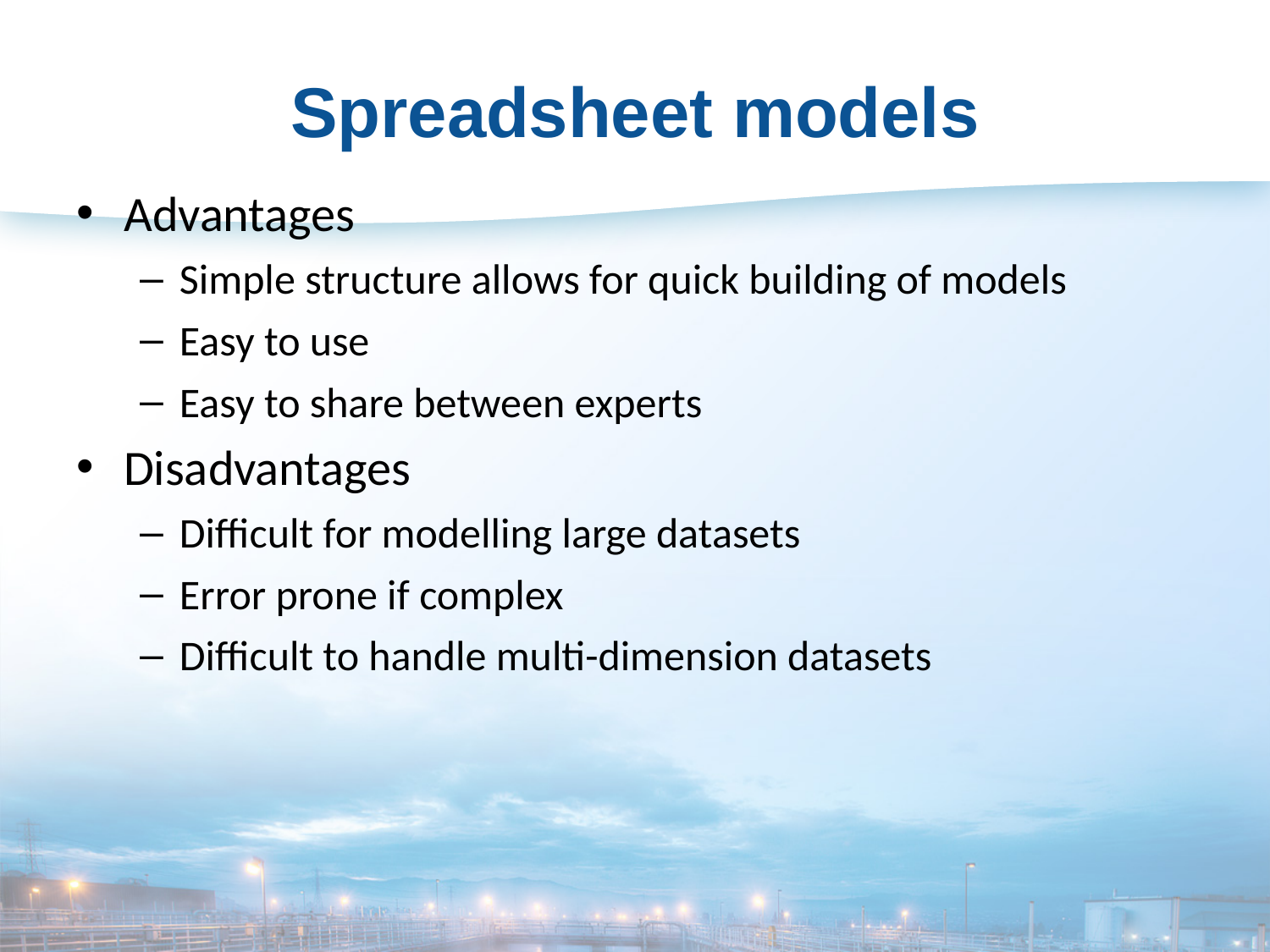

# Spreadsheet models
Advantages
Simple structure allows for quick building of models
Easy to use
Easy to share between experts
Disadvantages
Difficult for modelling large datasets
Error prone if complex
Difficult to handle multi-dimension datasets